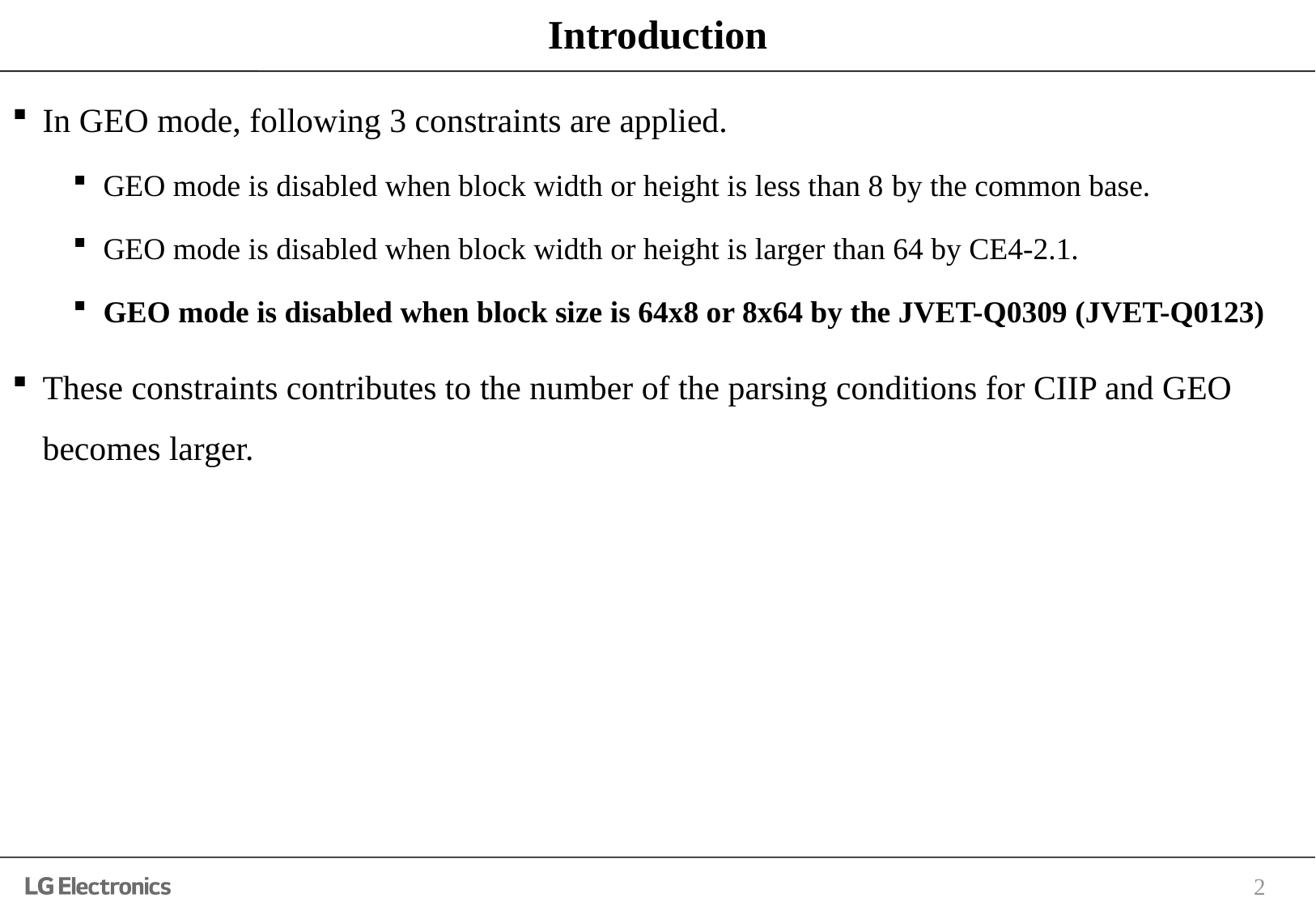

# Introduction
In GEO mode, following 3 constraints are applied.
GEO mode is disabled when block width or height is less than 8 by the common base.
GEO mode is disabled when block width or height is larger than 64 by CE4-2.1.
GEO mode is disabled when block size is 64x8 or 8x64 by the JVET-Q0309 (JVET-Q0123)
These constraints contributes to the number of the parsing conditions for CIIP and GEO becomes larger.

2